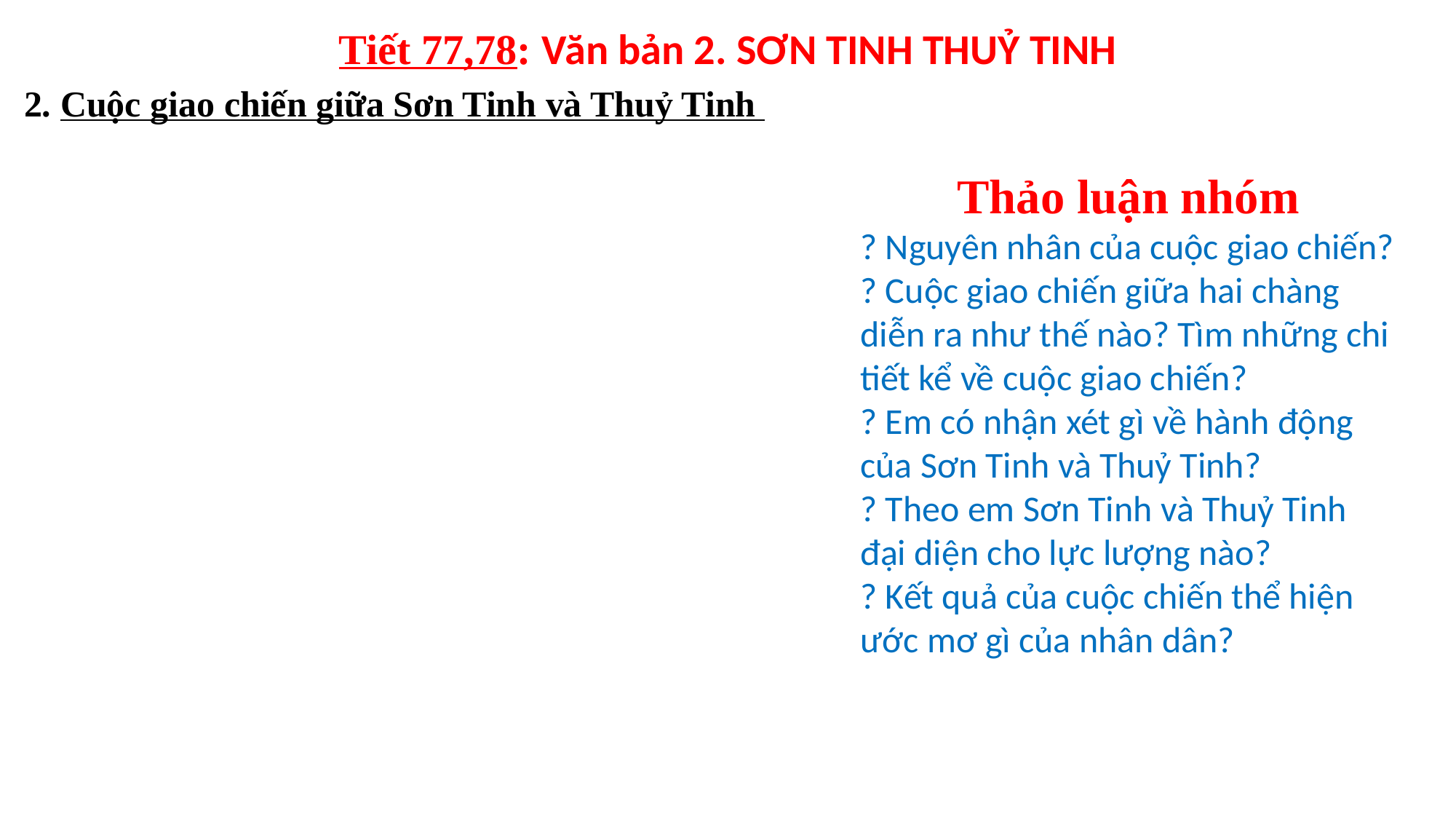

Tiết 77,78: Văn bản 2. SƠN TINH THUỶ TINH

2. Cuộc giao chiến giữa Sơn Tinh và Thuỷ Tinh
Thảo luận nhóm
? Nguyên nhân của cuộc giao chiến?
? Cuộc giao chiến giữa hai chàng diễn ra như thế nào? Tìm những chi tiết kể về cuộc giao chiến?
? Em có nhận xét gì về hành động của Sơn Tinh và Thuỷ Tinh?
? Theo em Sơn Tinh và Thuỷ Tinh đại diện cho lực lượng nào?
? Kết quả của cuộc chiến thể hiện ước mơ gì của nhân dân?